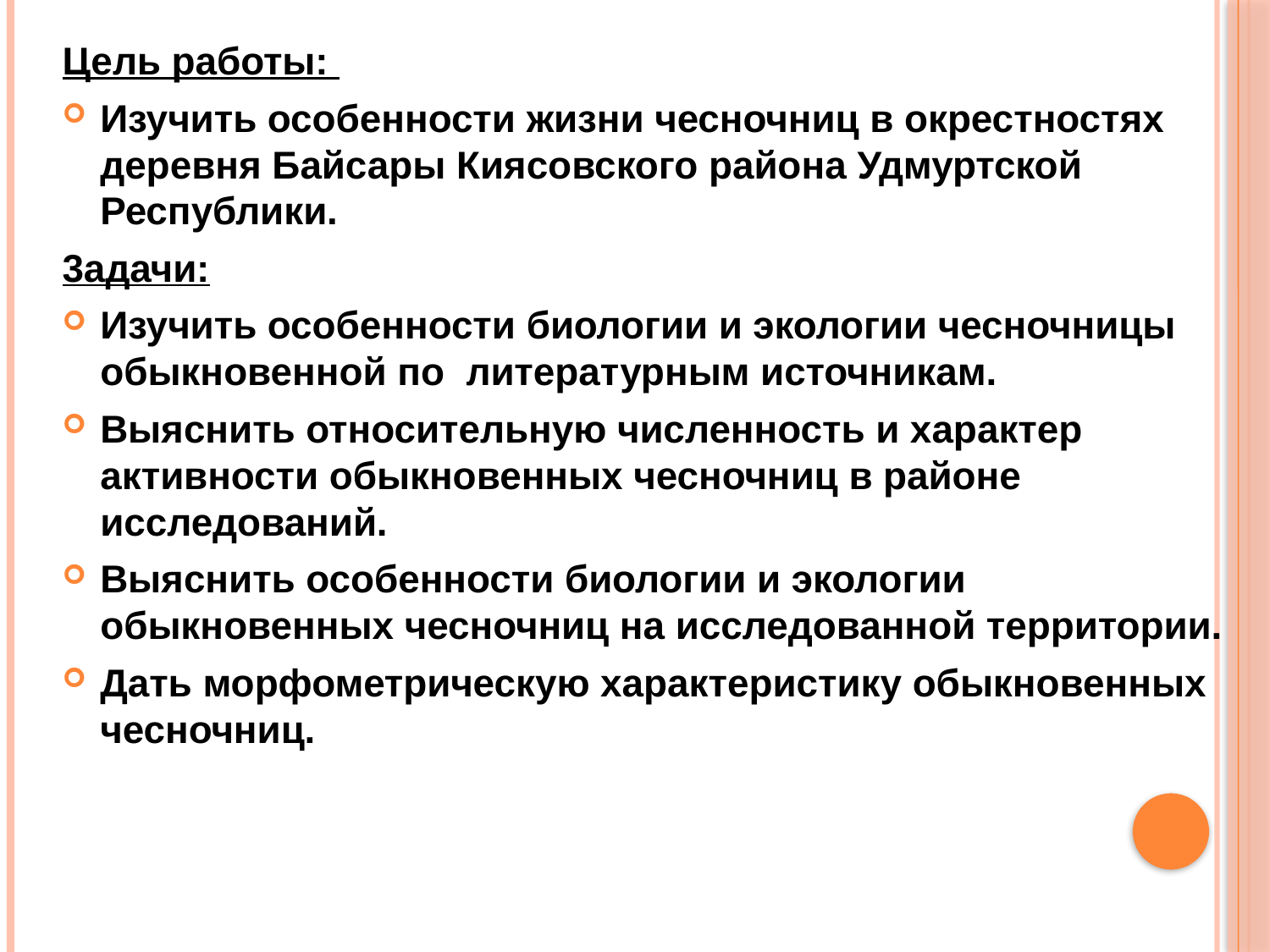

Цель работы:
Изучить особенности жизни чесночниц в окрестностях деревня Байсары Киясовского района Удмуртской Республики.
3адачи:
Изучить особенности биологии и экологии чесночницы обыкновенной по  литературным источникам.
Выяснить относительную численность и характер активности обыкновенных чесночниц в районе исследований.
Выяснить особенности биологии и экологии обыкновенных чесночниц на исследованной территории.
Дать морфометрическую характеристику обыкновенных чесночниц.